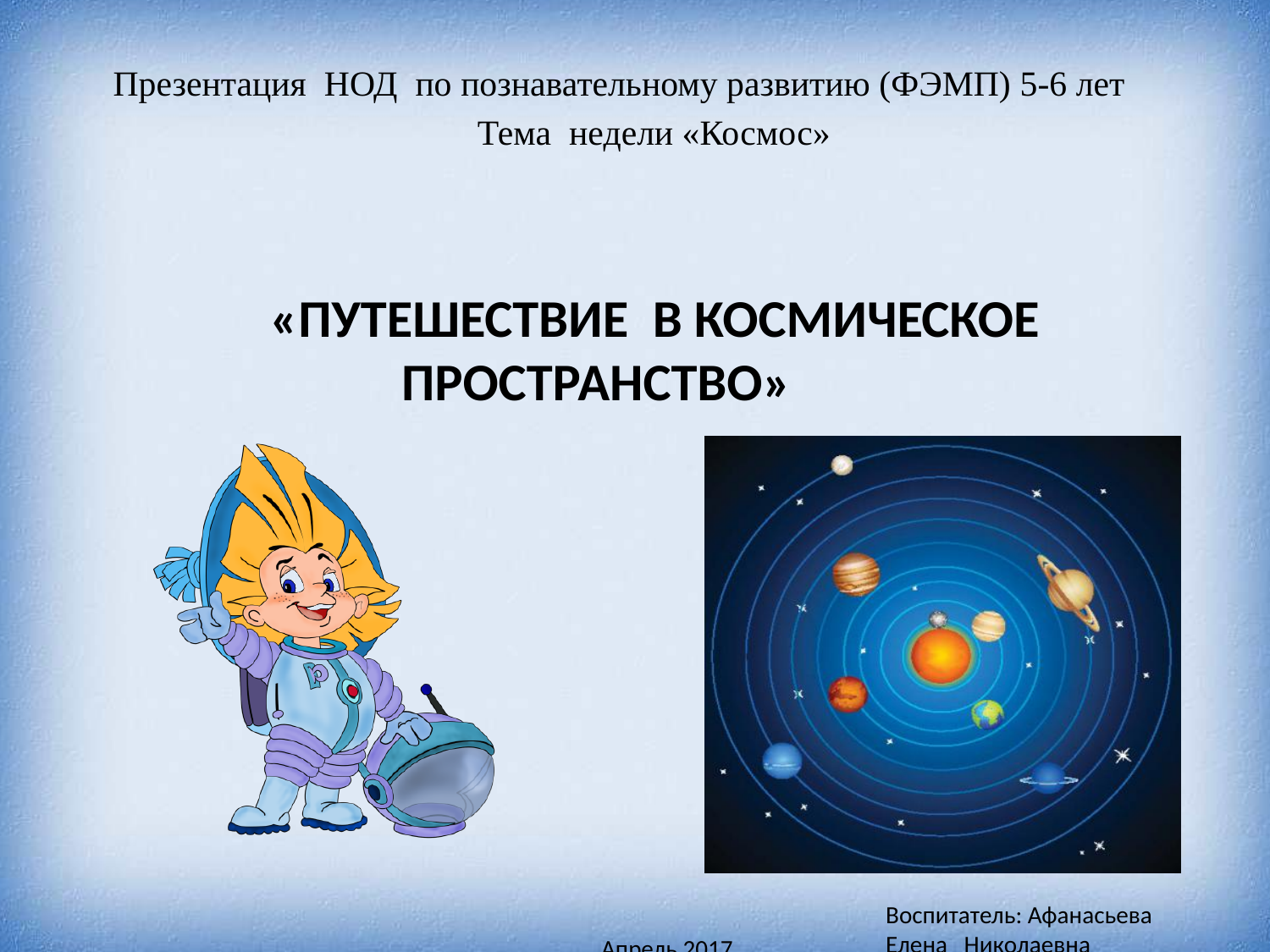

Презентация  НОД  по познавательному развитию (ФЭМП) 5-6 лет
                                         Тема  недели «Космос»

# «Путешествие  в космическое пространство»
Воспитатель: Афанасьева Елена   Николаевна
      Апрель 2017